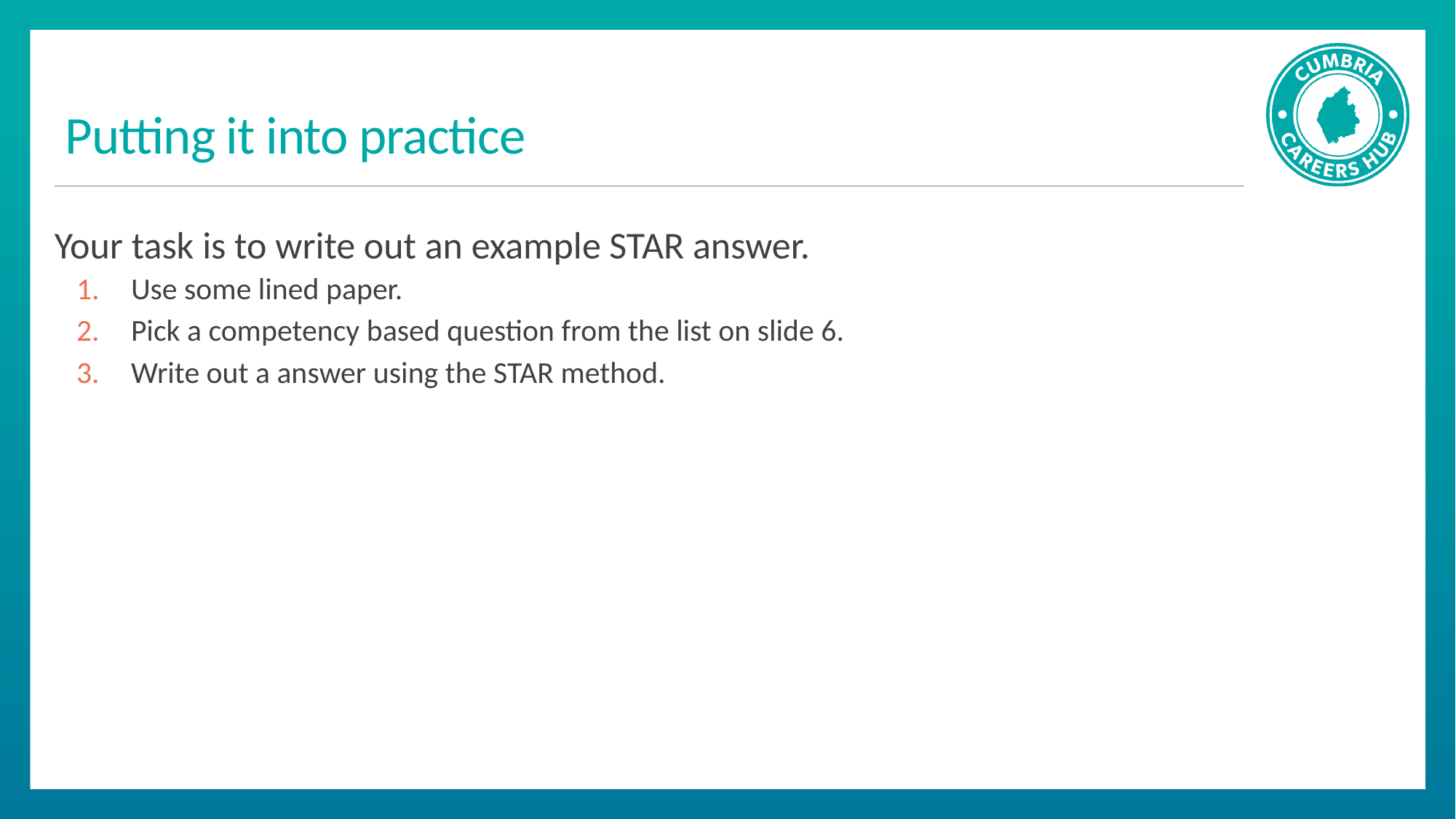

# Putting it into practice
Your task is to write out an example STAR answer.
Use some lined paper.
Pick a competency based question from the list on slide 6.
Write out a answer using the STAR method.